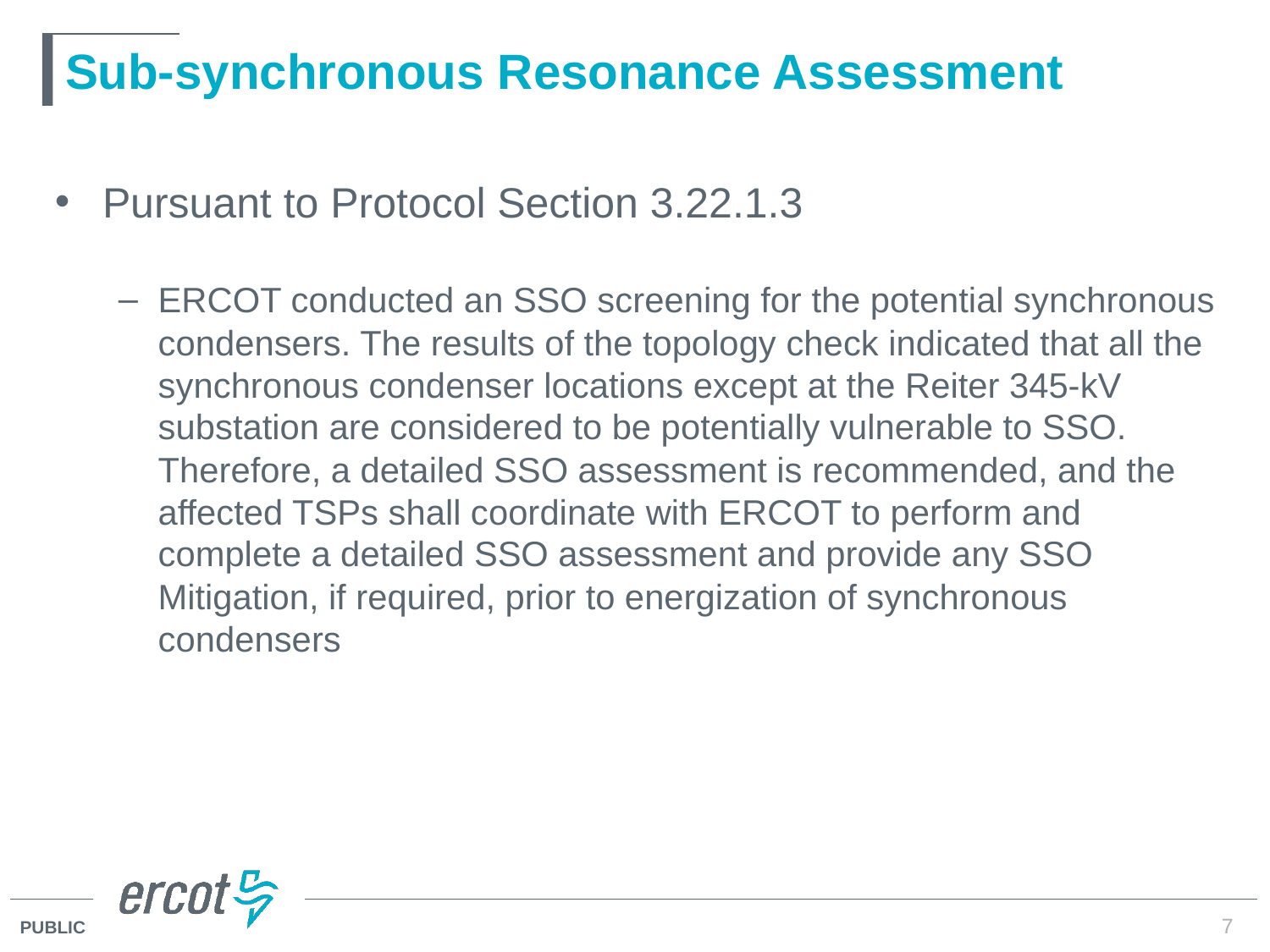

# Sub-synchronous Resonance Assessment
Pursuant to Protocol Section 3.22.1.3

ERCOT conducted an SSO screening for the potential synchronous condensers. The results of the topology check indicated that all the synchronous condenser locations except at the Reiter 345-kV substation are considered to be potentially vulnerable to SSO. Therefore, a detailed SSO assessment is recommended, and the affected TSPs shall coordinate with ERCOT to perform and complete a detailed SSO assessment and provide any SSO Mitigation, if required, prior to energization of synchronous condensers

7